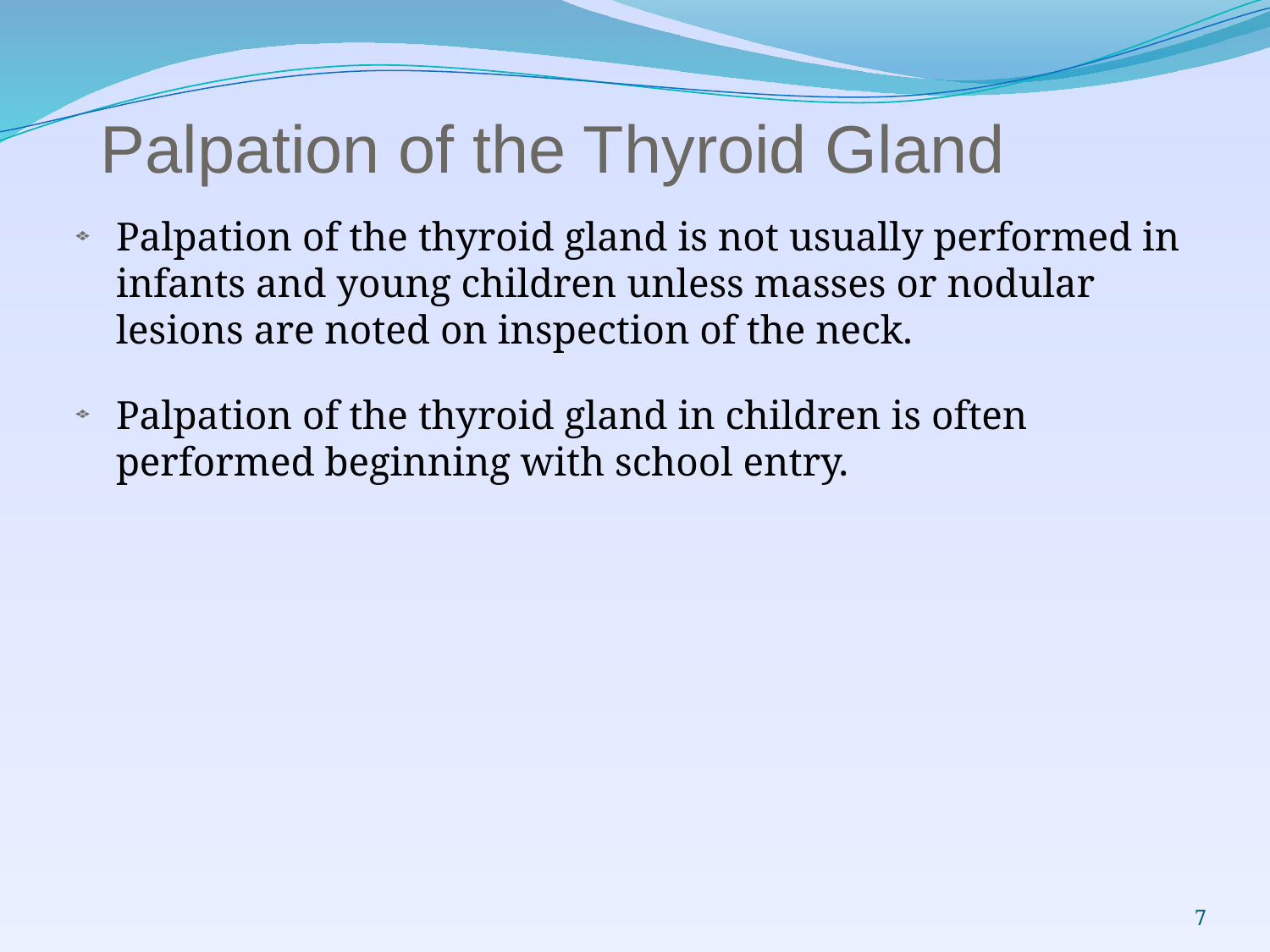

# Palpation of the Thyroid Gland
Palpation of the thyroid gland is not usually performed in infants and young children unless masses or nodular lesions are noted on inspection of the neck.
Palpation of the thyroid gland in children is often performed beginning with school entry.

7